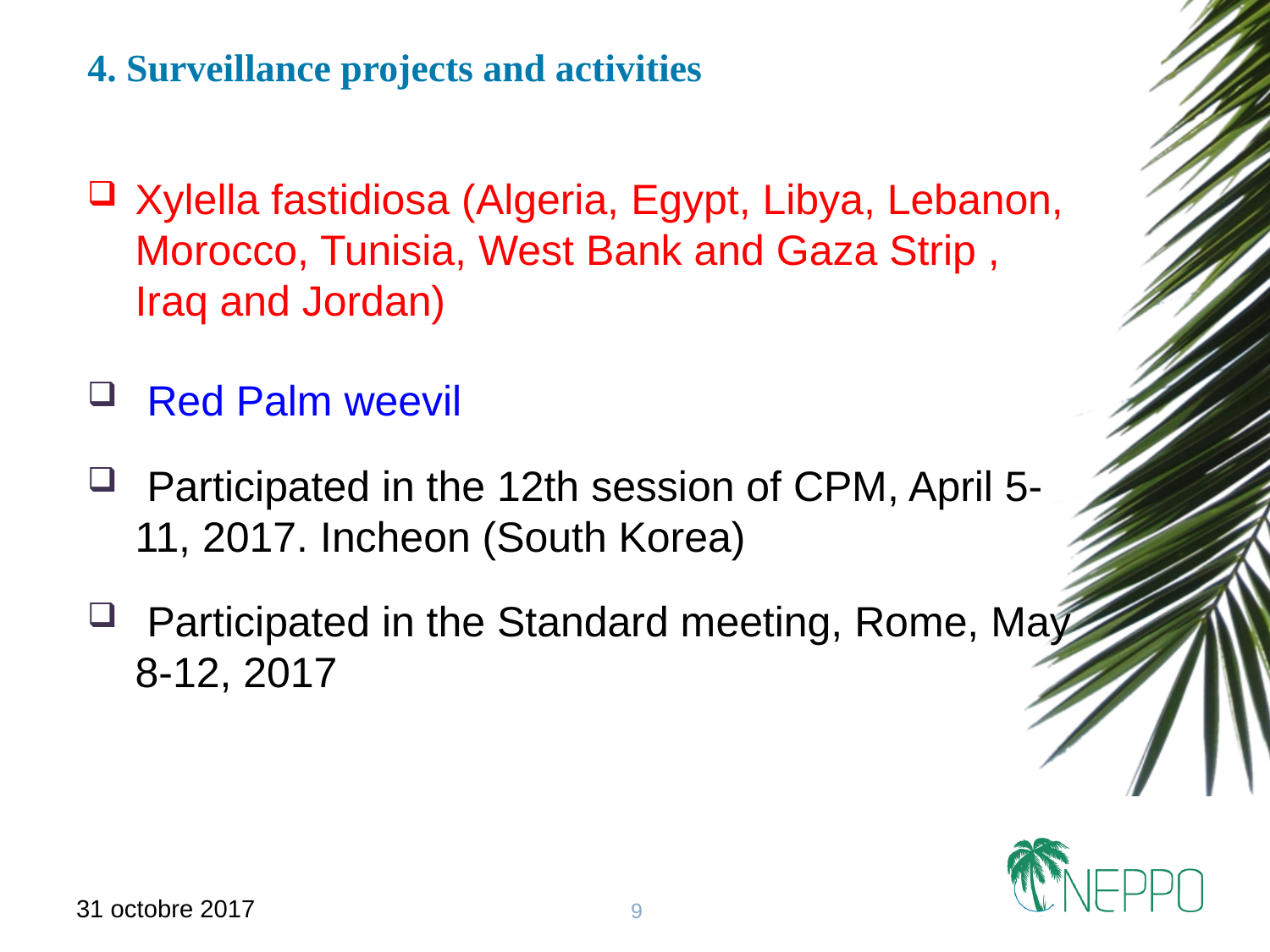

# 4. Surveillance projects and activities
Xylella fastidiosa (Algeria, Egypt, Libya, Lebanon, Morocco, Tunisia, West Bank and Gaza Strip , Iraq and Jordan)

 Red Palm weevil

 Participated in the 12th session of CPM, April 5-11, 2017. Incheon (South Korea)

 Participated in the Standard meeting, Rome, May 8-12, 2017
31 octobre 2017
9